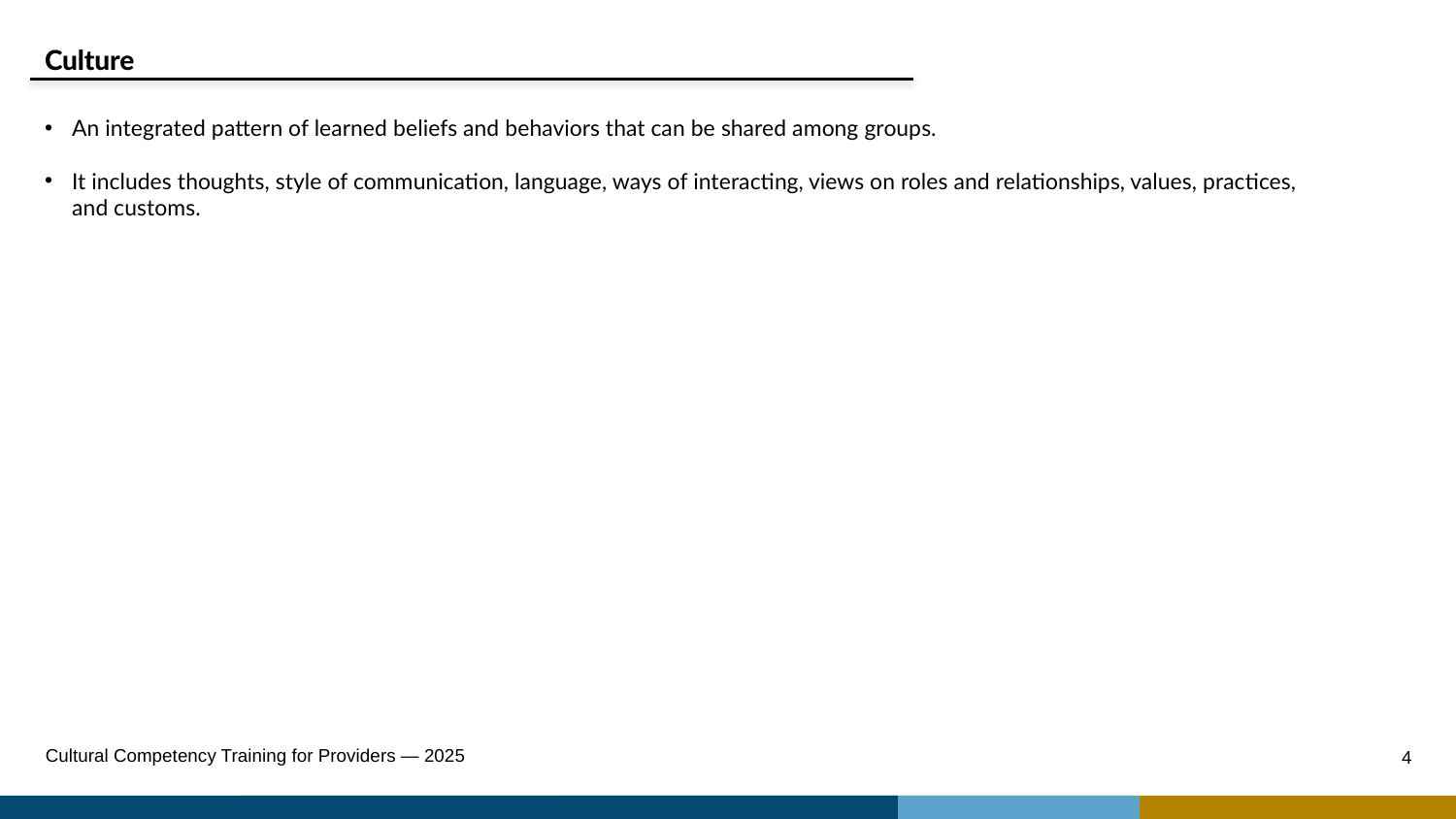

Culture
An integrated pattern of learned beliefs and behaviors that can be shared among groups.

It includes thoughts, style of communication, language, ways of interacting, views on roles and relationships, values, practices, and customs.
Cultural Competency Training for Providers — 2025